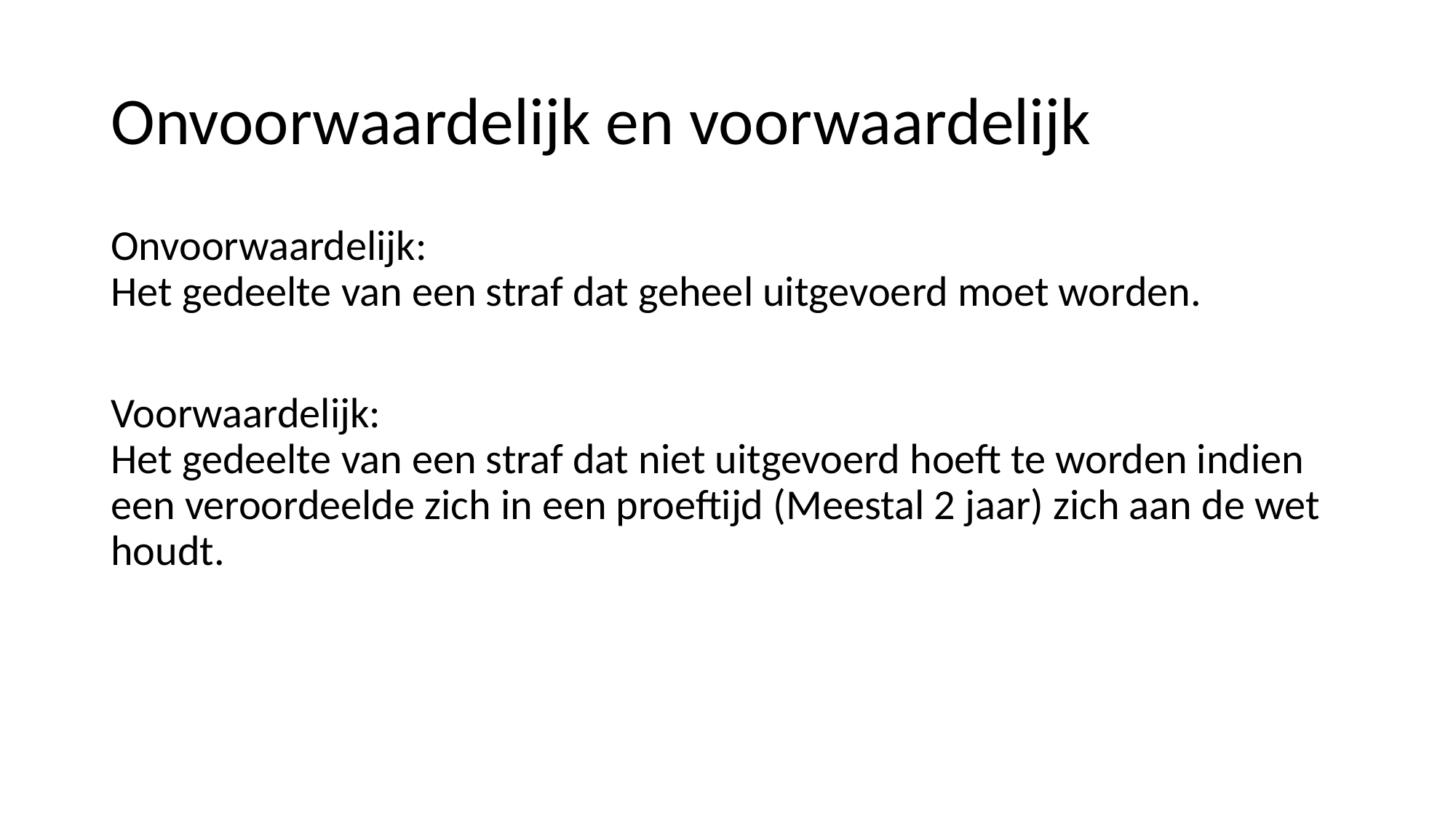

# Onvoorwaardelijk en voorwaardelijk
Onvoorwaardelijk:
Het gedeelte van een straf dat geheel uitgevoerd moet worden.

Voorwaardelijk:
Het gedeelte van een straf dat niet uitgevoerd hoeft te worden indien een veroordeelde zich in een proeftijd (Meestal 2 jaar) zich aan de wet houdt.